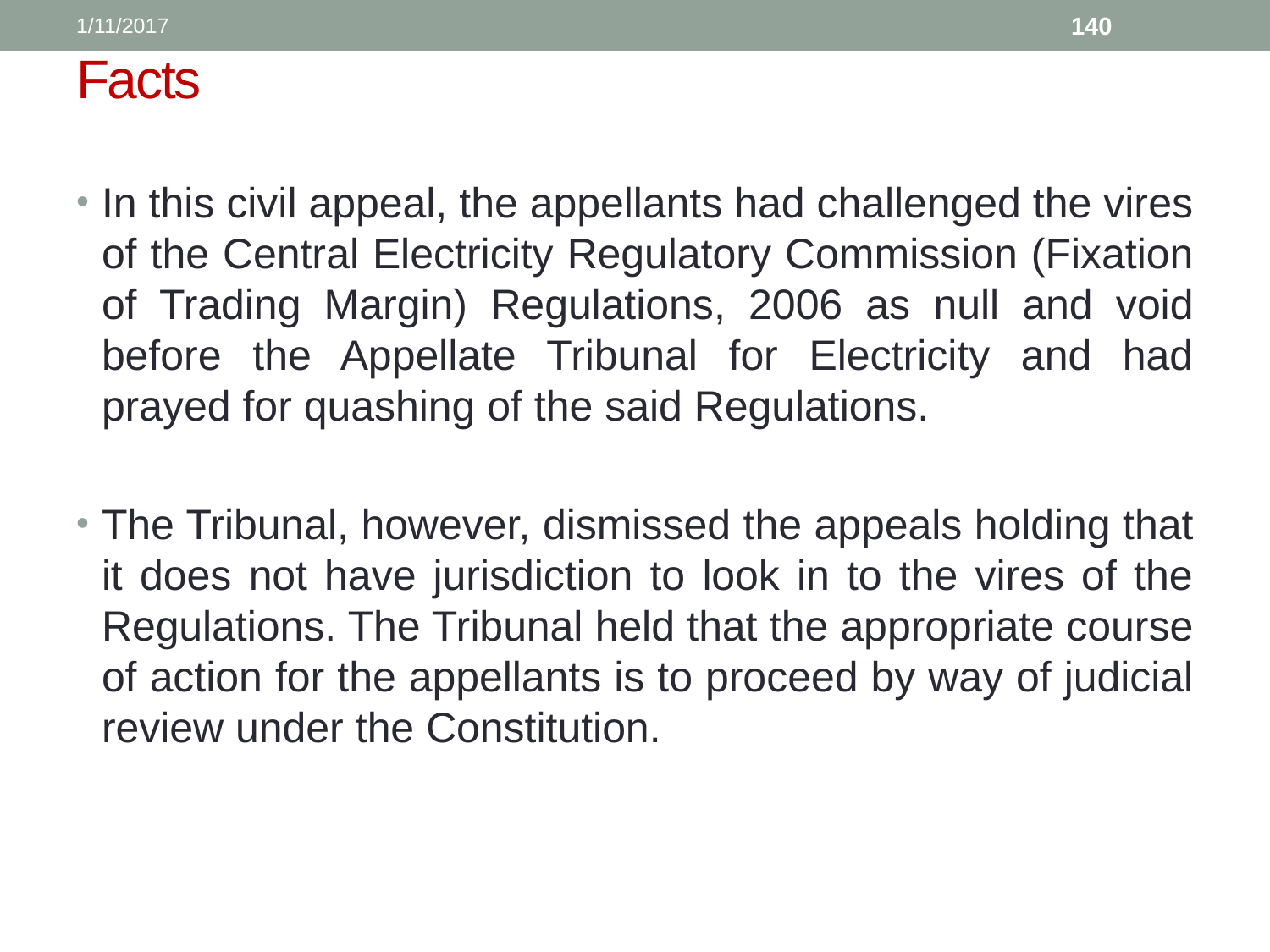

1/11/2017
140
# Facts
In this civil appeal, the appellants had challenged the vires of the Central Electricity Regulatory Commission (Fixation of Trading Margin) Regulations, 2006 as null and void before the Appellate Tribunal for Electricity and had prayed for quashing of the said Regulations.

The Tribunal, however, dismissed the appeals holding that it does not have jurisdiction to look in to the vires of the Regulations. The Tribunal held that the appropriate course of action for the appellants is to proceed by way of judicial review under the Constitution.